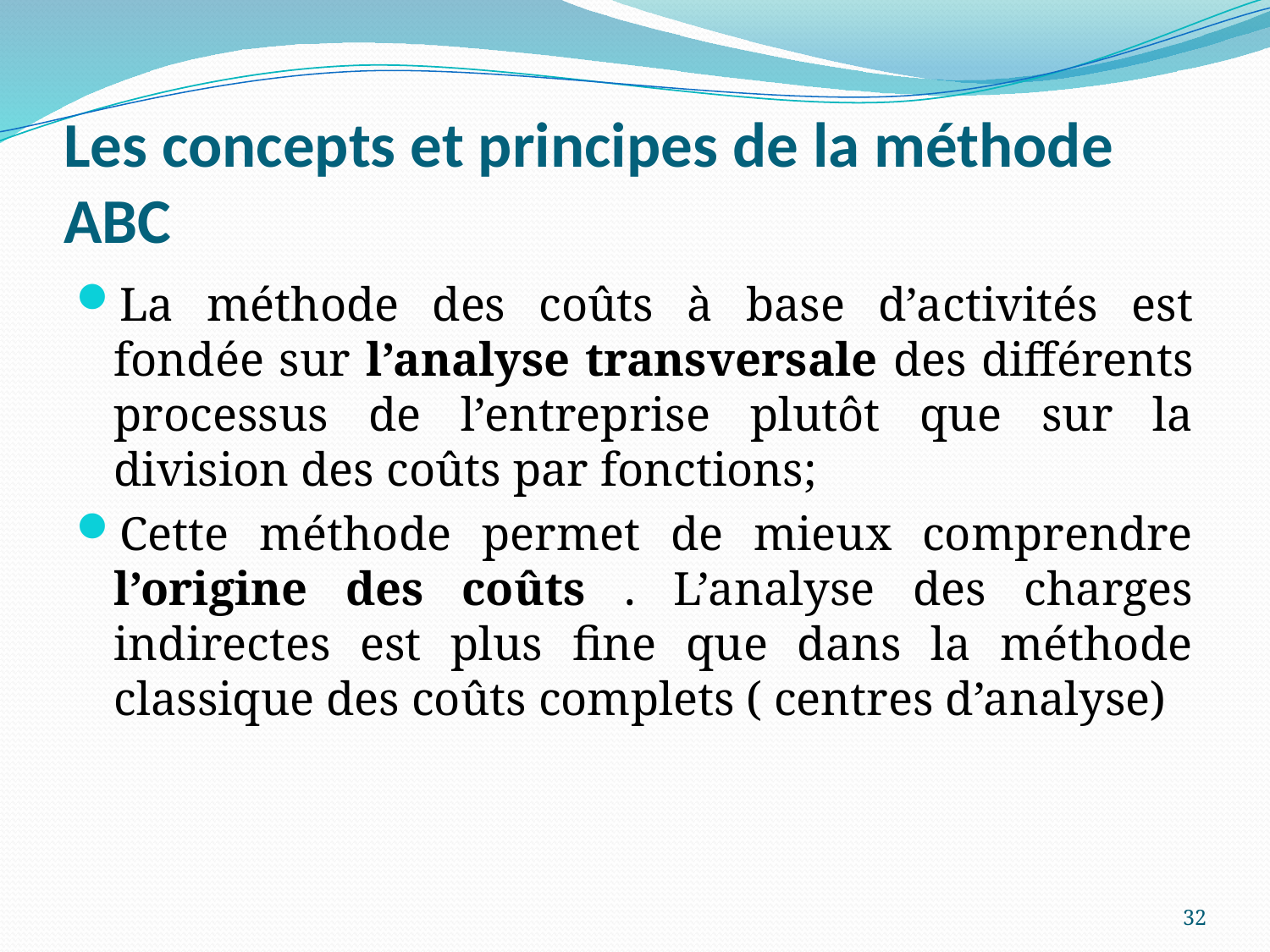

# Les concepts et principes de la méthode ABC
La méthode des coûts à base d’activités est fondée sur l’analyse transversale des différents processus de l’entreprise plutôt que sur la division des coûts par fonctions;
Cette méthode permet de mieux comprendre l’origine des coûts . L’analyse des charges indirectes est plus fine que dans la méthode classique des coûts complets ( centres d’analyse)
32